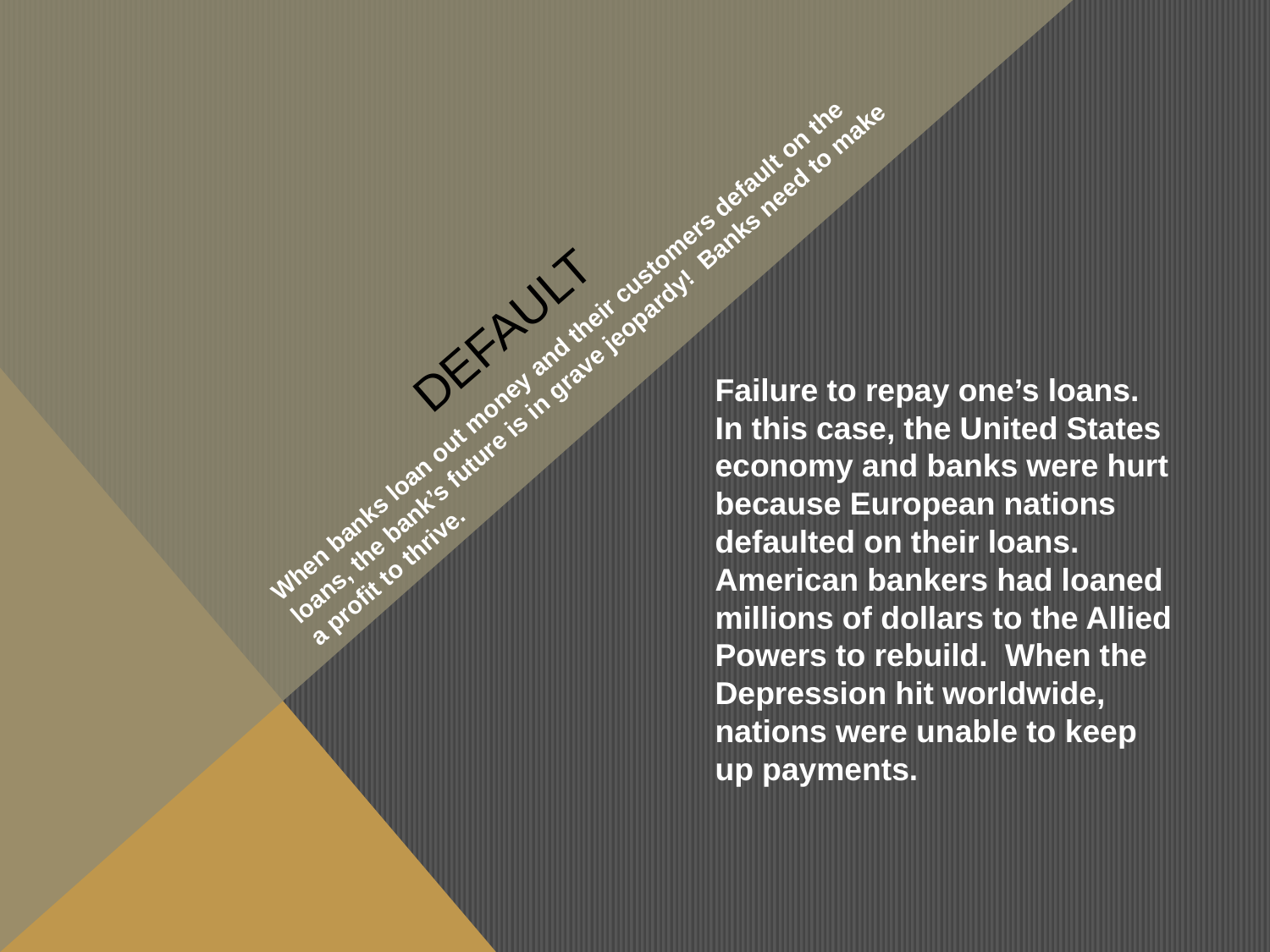

# default
When banks loan out money and their customers default on the loans, the bank’s future is in grave jeopardy!  Banks need to make a profit to thrive.
	Failure to repay one’s loans.  In this case, the United States economy and banks were hurt because European nations defaulted on their loans.  American bankers had loaned millions of dollars to the Allied Powers to rebuild.  When the Depression hit worldwide, nations were unable to keep up payments.